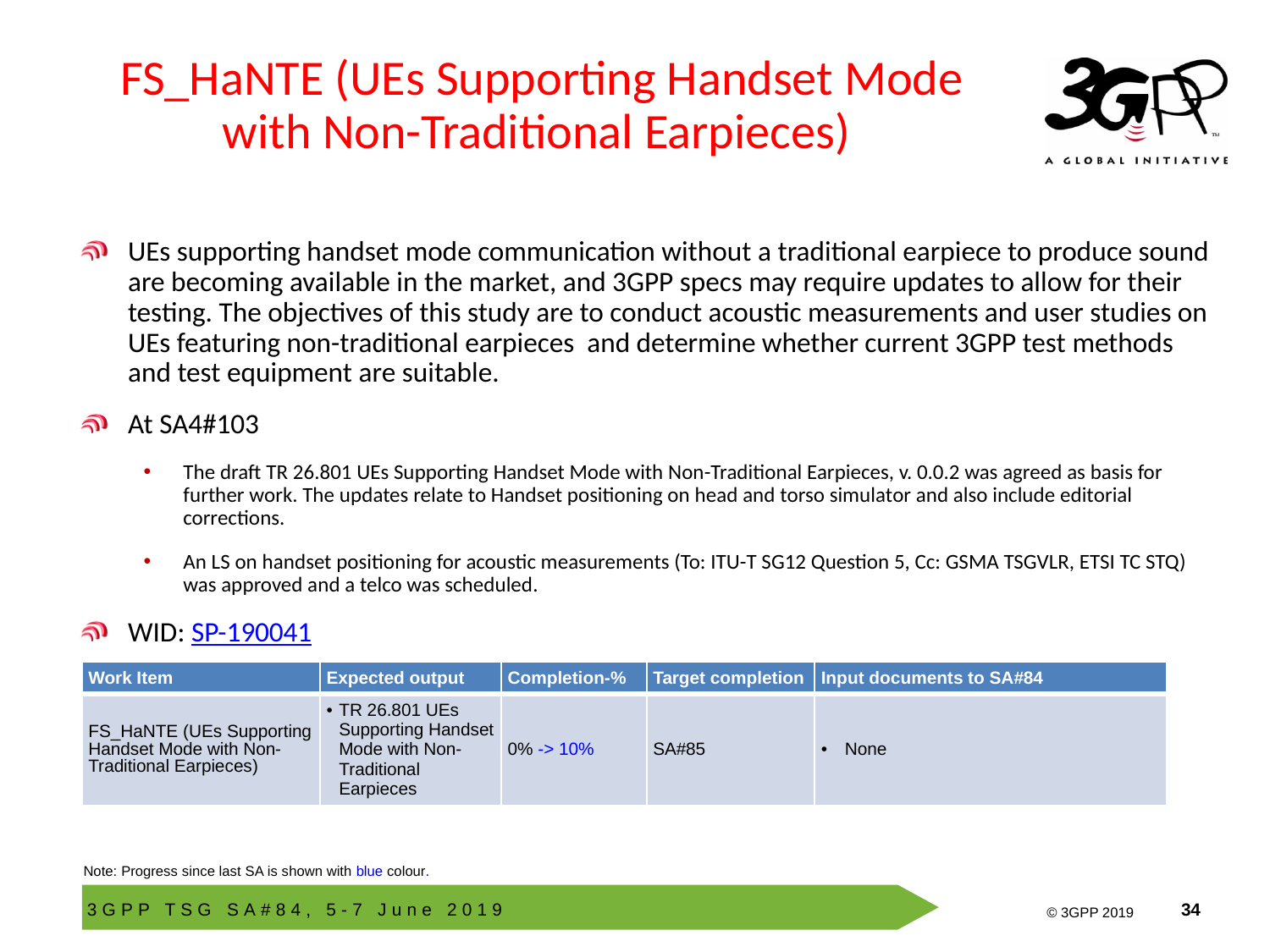

# FS_HaNTE (UEs Supporting Handset Mode with Non-Traditional Earpieces)
UEs supporting handset mode communication without a traditional earpiece to produce sound are becoming available in the market, and 3GPP specs may require updates to allow for their testing. The objectives of this study are to conduct acoustic measurements and user studies on UEs featuring non-traditional earpieces  and determine whether current 3GPP test methods and test equipment are suitable.
At SA4#103
The draft TR 26.801 UEs Supporting Handset Mode with Non-Traditional Earpieces, v. 0.0.2 was agreed as basis for further work. The updates relate to Handset positioning on head and torso simulator and also include editorial corrections.
An LS on handset positioning for acoustic measurements (To: ITU-T SG12 Question 5, Cc: GSMA TSGVLR, ETSI TC STQ) was approved and a telco was scheduled.
WID: SP-190041

| Work Item | Expected output | Completion-% | Target completion | Input documents to SA#84 |
| --- | --- | --- | --- | --- |
| FS\_HaNTE (UEs Supporting Handset Mode with Non-Traditional Earpieces) | TR 26.801 UEs Supporting Handset Mode with Non-Traditional Earpieces | 0% -> 10% | SA#85 | None |
Note: Progress since last SA is shown with blue colour.